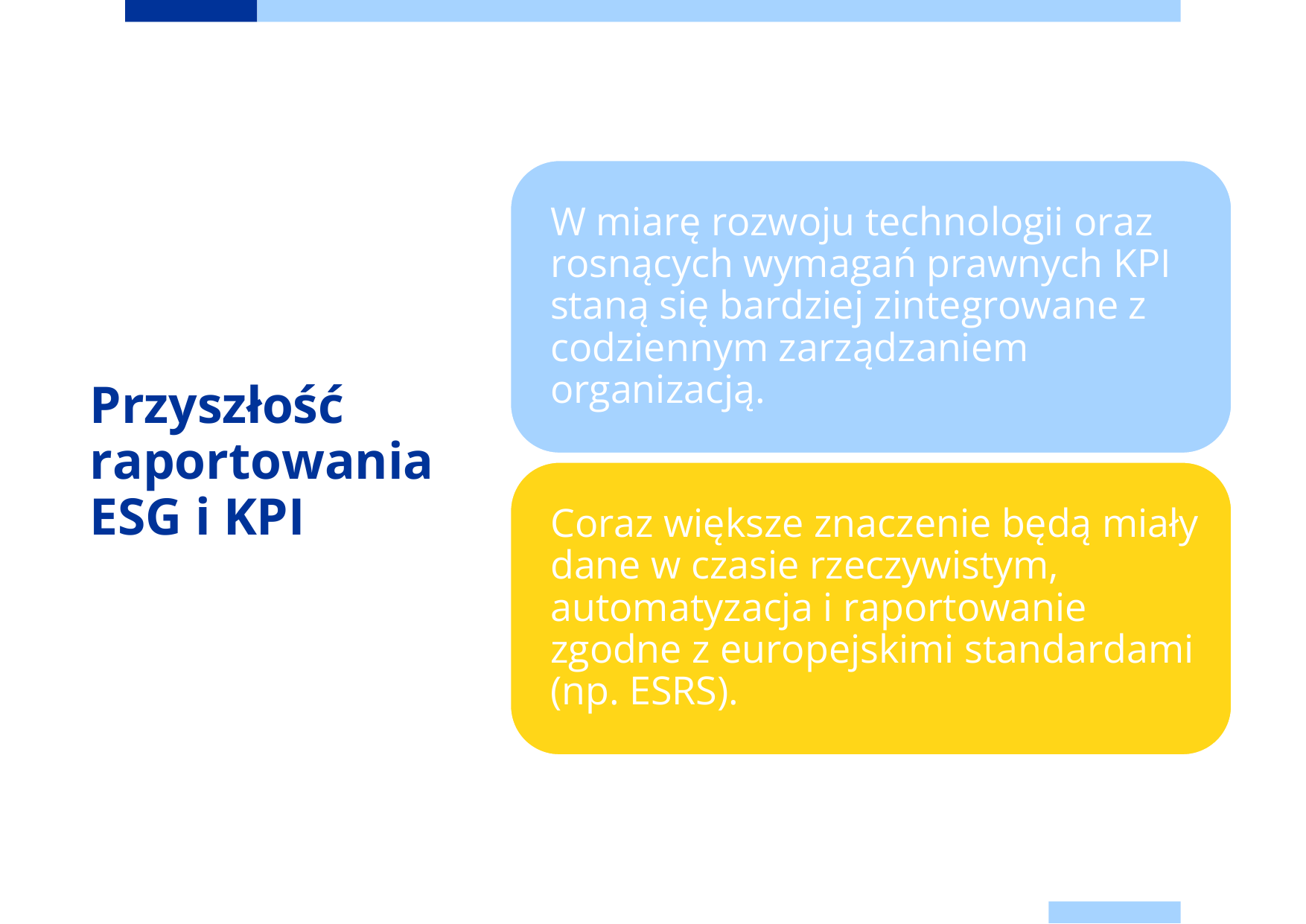

W miarę rozwoju technologii oraz rosnących wymagań prawnych KPI staną się bardziej zintegrowane z codziennym zarządzaniem organizacją.
Coraz większe znaczenie będą miały dane w czasie rzeczywistym, automatyzacja i raportowanie zgodne z europejskimi standardami (np. ESRS).
# Przyszłość raportowania ESG i KPI